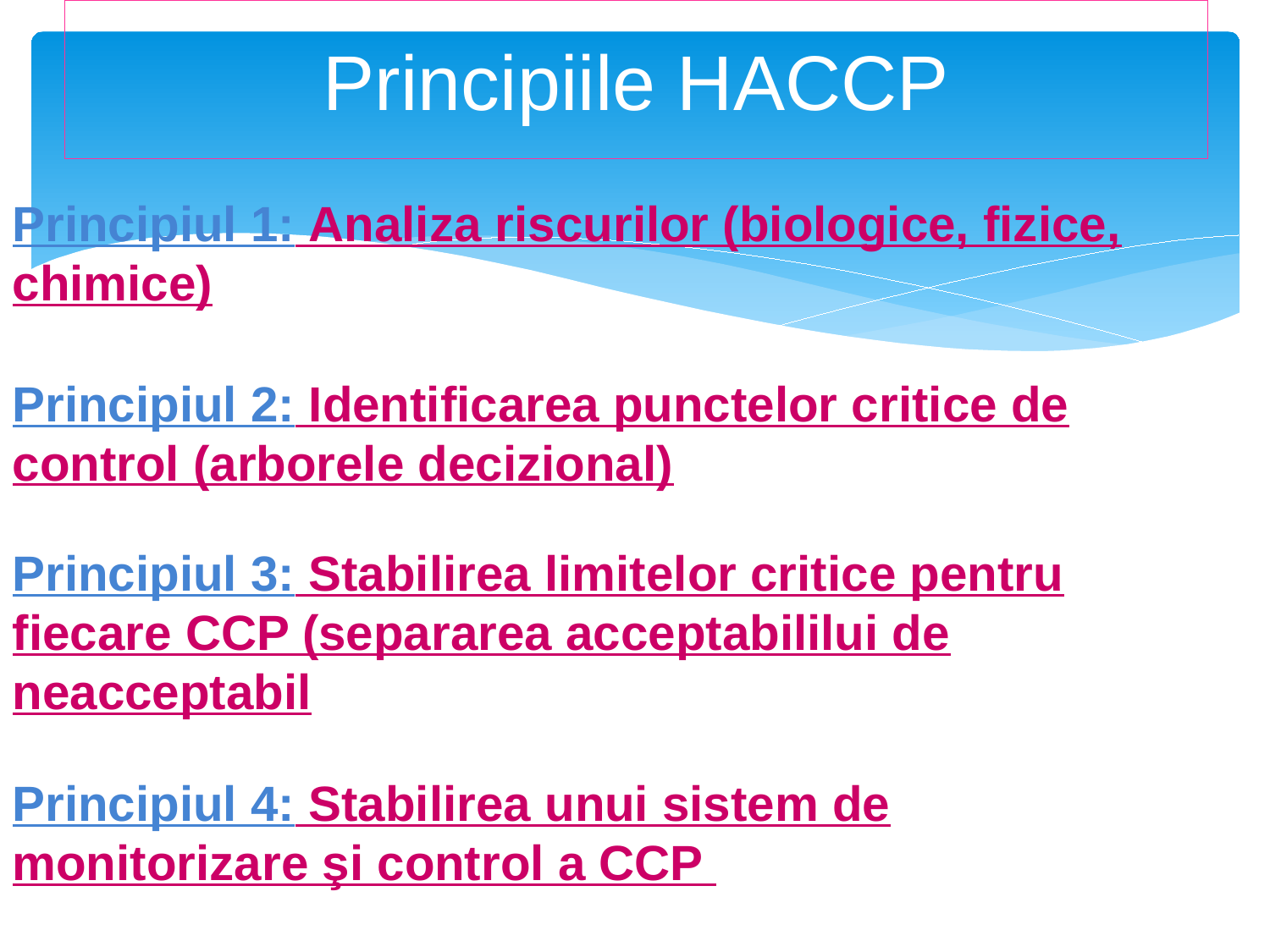

# Principiile HACCP
Principiul 1: Analiza riscurilor (biologice, fizice, chimice)
Principiul 2: Identificarea punctelor critice de control (arborele decizional)
Principiul 3: Stabilirea limitelor critice pentru fiecare CCP (separarea acceptabililui de neacceptabil
Principiul 4: Stabilirea unui sistem de monitorizare şi control a CCP